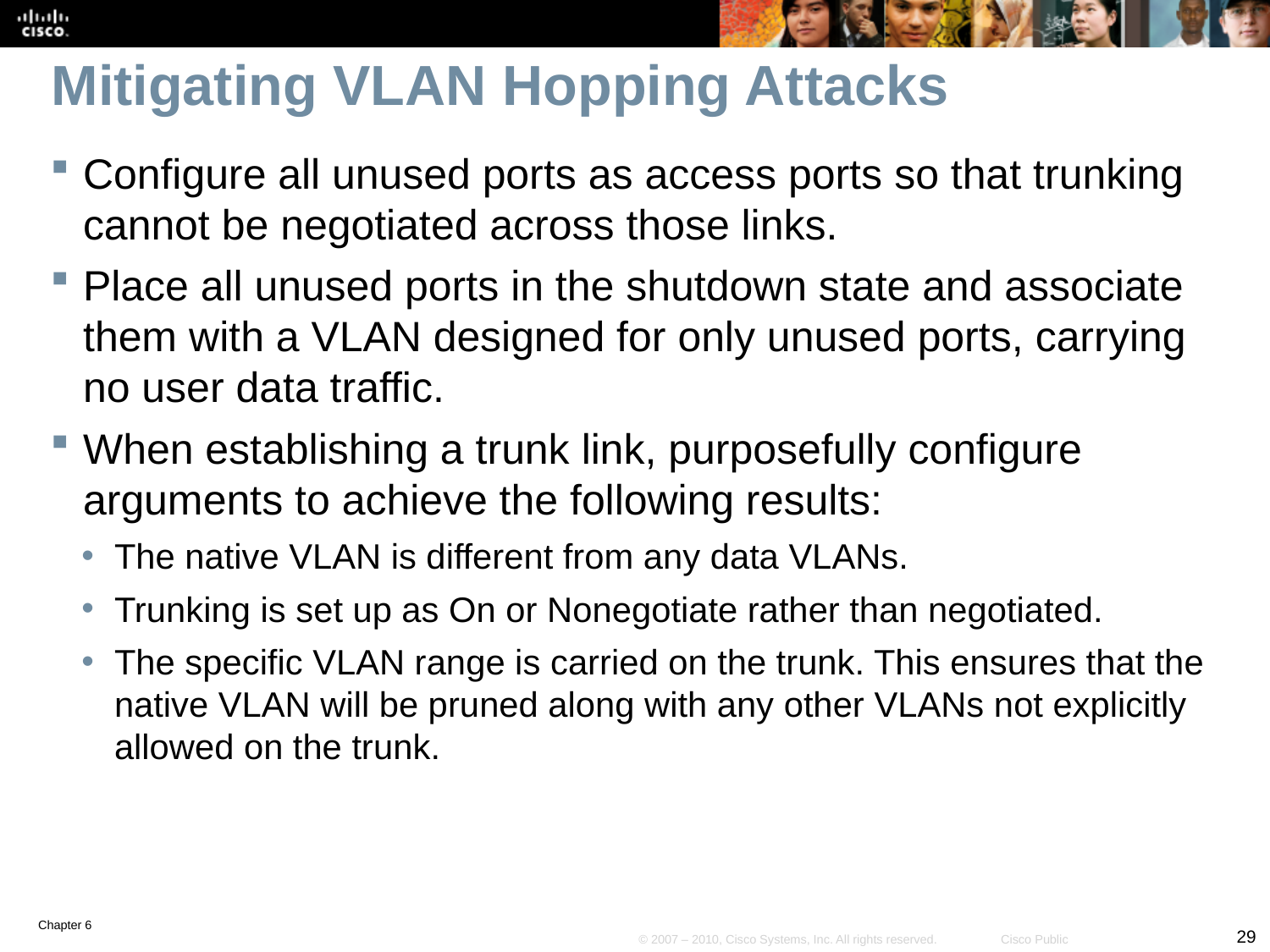

# Mitigating VLAN Hopping Attacks
Configure all unused ports as access ports so that trunking cannot be negotiated across those links.
Place all unused ports in the shutdown state and associate them with a VLAN designed for only unused ports, carrying no user data traffic.
When establishing a trunk link, purposefully configure arguments to achieve the following results:
The native VLAN is different from any data VLANs.
Trunking is set up as On or Nonegotiate rather than negotiated.
The specific VLAN range is carried on the trunk. This ensures that the native VLAN will be pruned along with any other VLANs not explicitly allowed on the trunk.